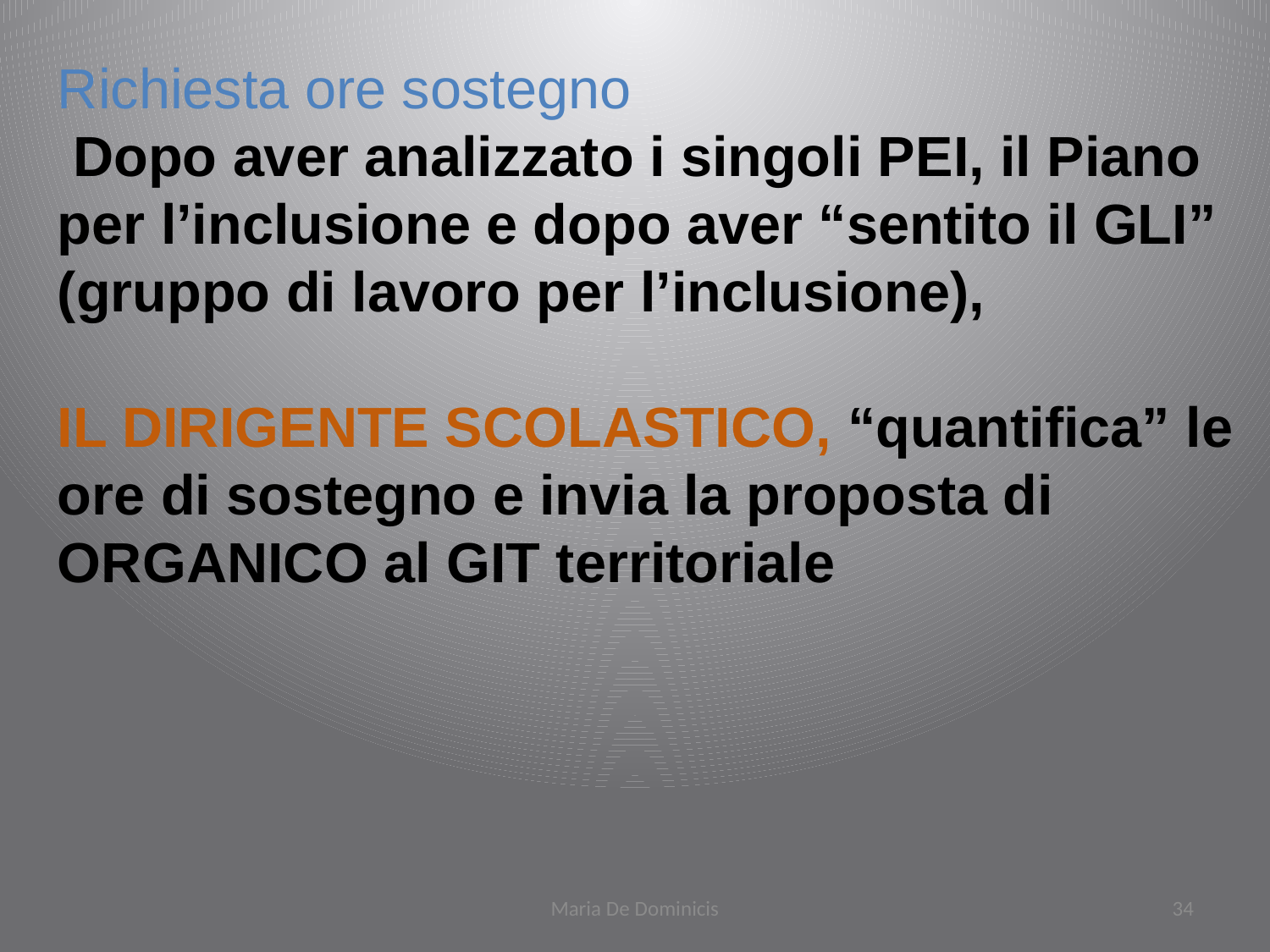

Richiesta ore sostegno
 Dopo aver analizzato i singoli PEI, il Piano per l’inclusione e dopo aver “sentito il GLI” (gruppo di lavoro per l’inclusione),

IL DIRIGENTE SCOLASTICO, “quantifica” le ore di sostegno e invia la proposta di ORGANICO al GIT territoriale
Maria De Dominicis
34